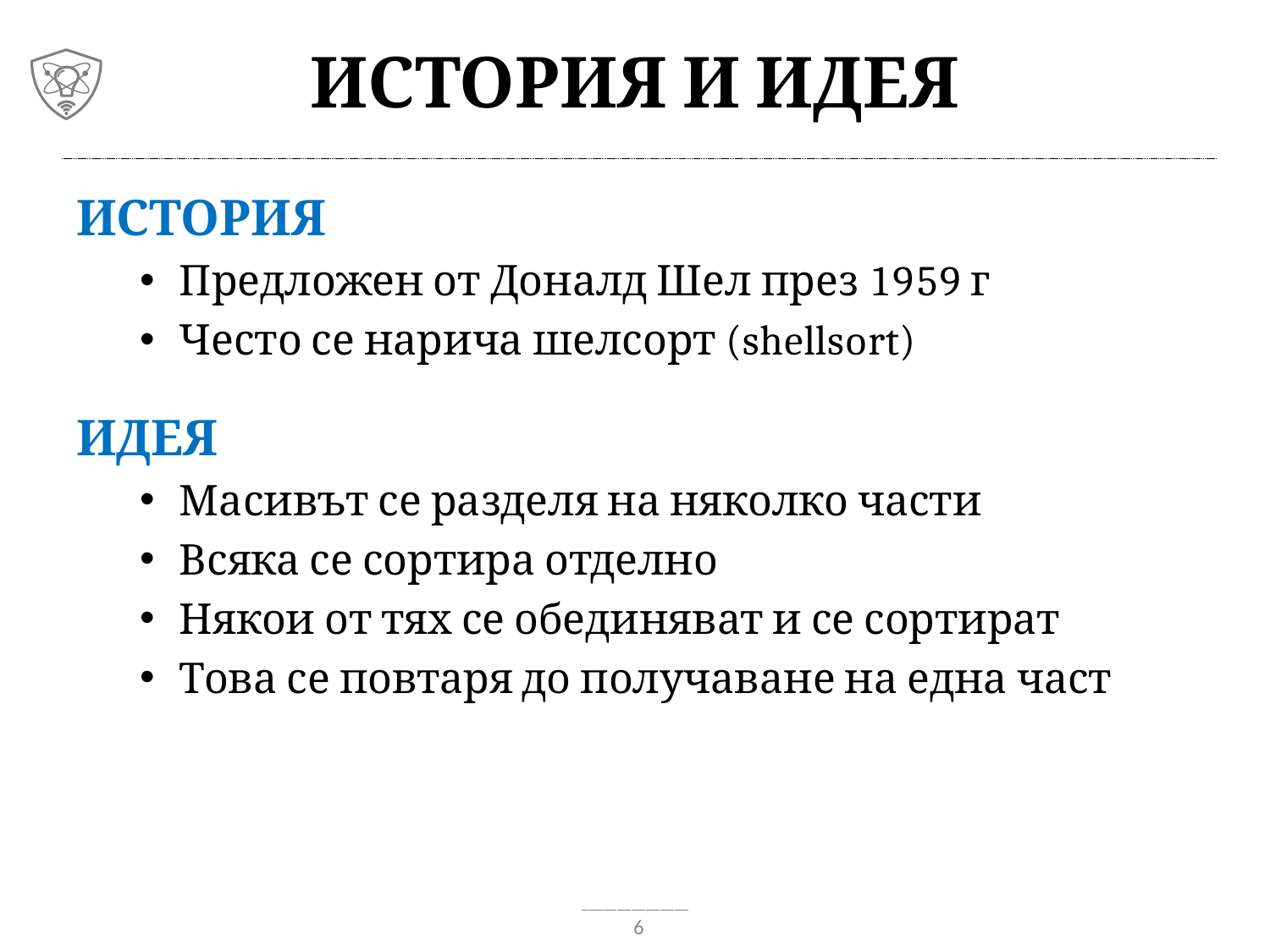

# История и идея
История
Предложен от Доналд Шел през 1959 г
Често се нарича шелсорт (shellsort)
Идея
Масивът се разделя на няколко части
Всяка се сортира отделно
Някои от тях се обединяват и се сортират
Това се повтаря до получаване на една част
6